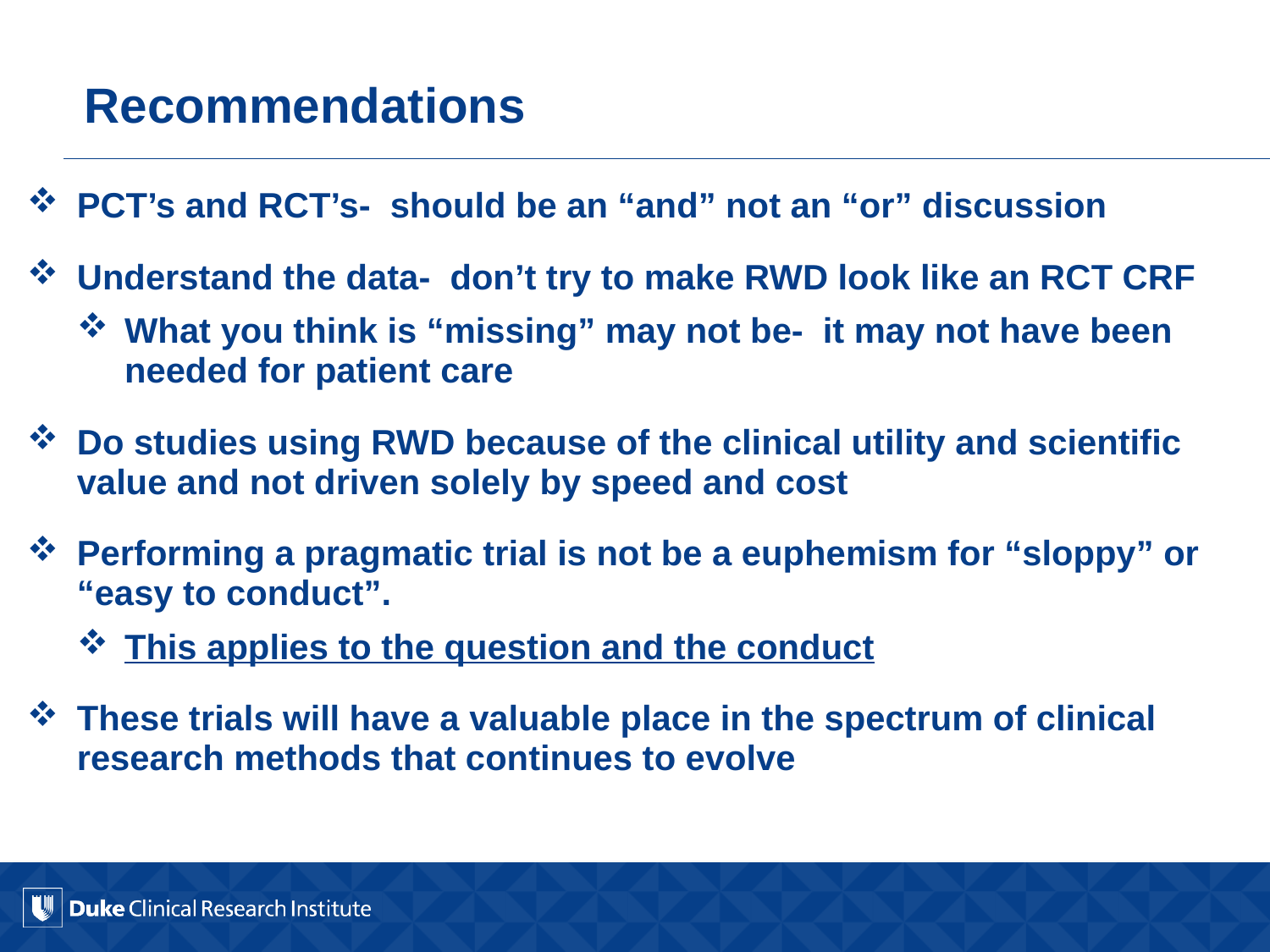

# Recommendations
PCT’s and RCT’s-  should be an “and” not an “or” discussion
Understand the data-  don’t try to make RWD look like an RCT CRF
What you think is “missing” may not be-  it may not have been needed for patient care
Do studies using RWD because of the clinical utility and scientific value and not driven solely by speed and cost
Performing a pragmatic trial is not be a euphemism for “sloppy” or “easy to conduct”.
This applies to the question and the conduct
These trials will have a valuable place in the spectrum of clinical research methods that continues to evolve